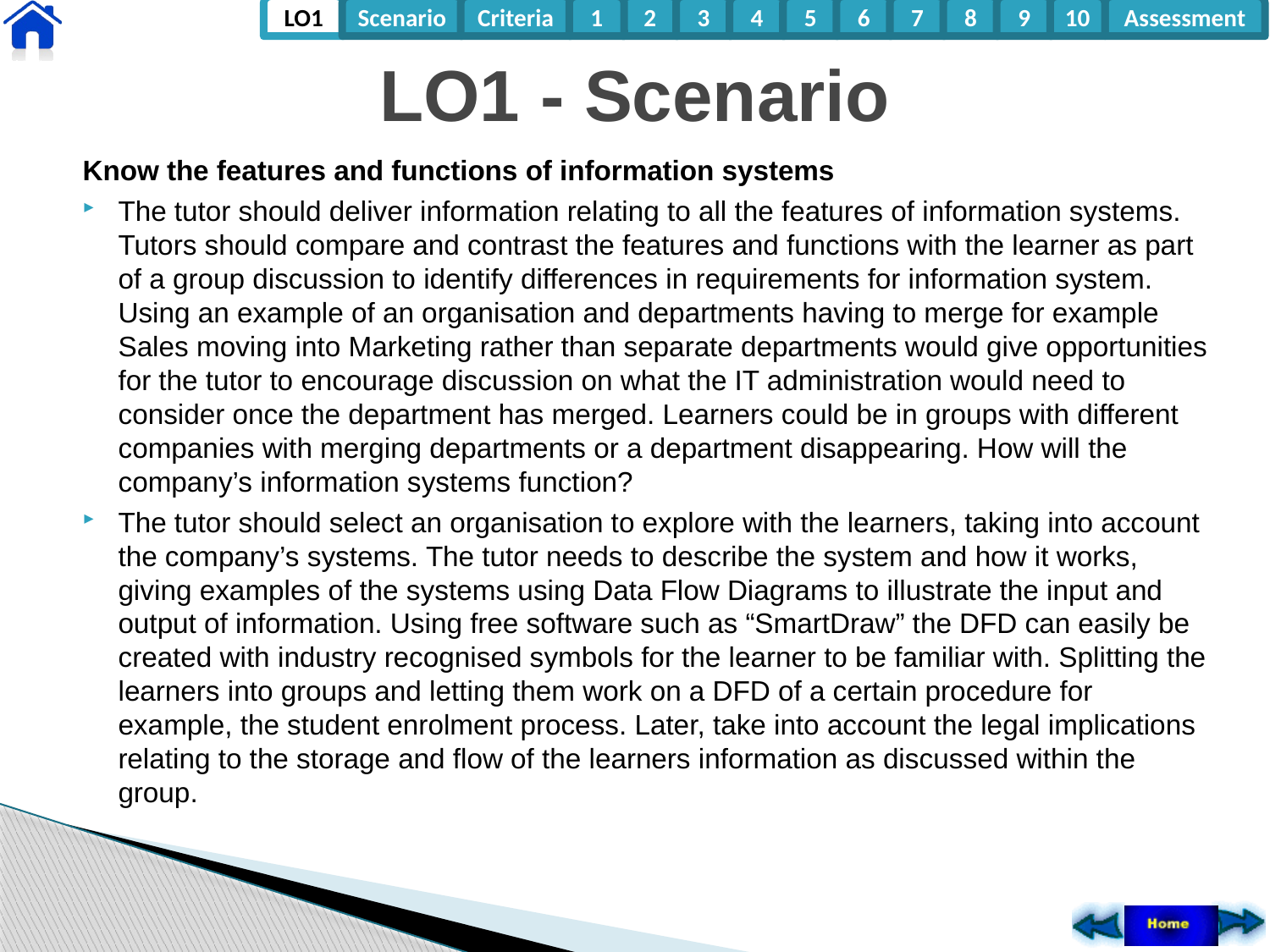

# LO1 - Scenario
Know the features and functions of information systems
The tutor should deliver information relating to all the features of information systems. Tutors should compare and contrast the features and functions with the learner as part of a group discussion to identify differences in requirements for information system. Using an example of an organisation and departments having to merge for example Sales moving into Marketing rather than separate departments would give opportunities for the tutor to encourage discussion on what the IT administration would need to consider once the department has merged. Learners could be in groups with different companies with merging departments or a department disappearing. How will the company’s information systems function?
The tutor should select an organisation to explore with the learners, taking into account the company’s systems. The tutor needs to describe the system and how it works, giving examples of the systems using Data Flow Diagrams to illustrate the input and output of information. Using free software such as “SmartDraw” the DFD can easily be created with industry recognised symbols for the learner to be familiar with. Splitting the learners into groups and letting them work on a DFD of a certain procedure for example, the student enrolment process. Later, take into account the legal implications relating to the storage and flow of the learners information as discussed within the group.